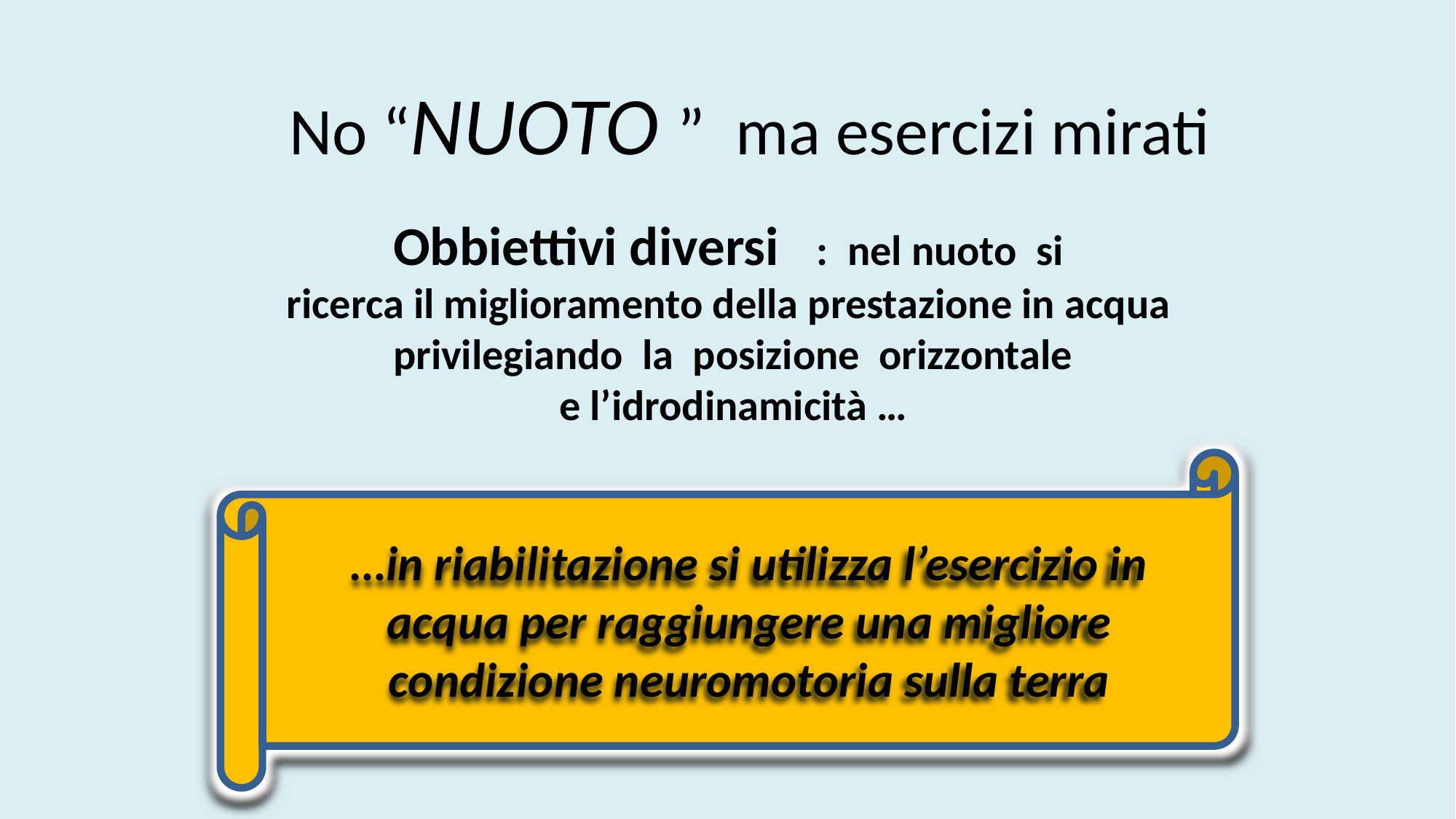

No “NUOTO ”  ma esercizi mirati
Obbiettivi diversi   :  nel nuoto  si
ricerca il miglioramento della prestazione in acqua
privilegiando  la  posizione  orizzontale
 e l’idrodinamicità …

…in riabilitazione si utilizza l’esercizio in
 acqua per raggiungere una migliore
condizione neuromotoria sulla terra